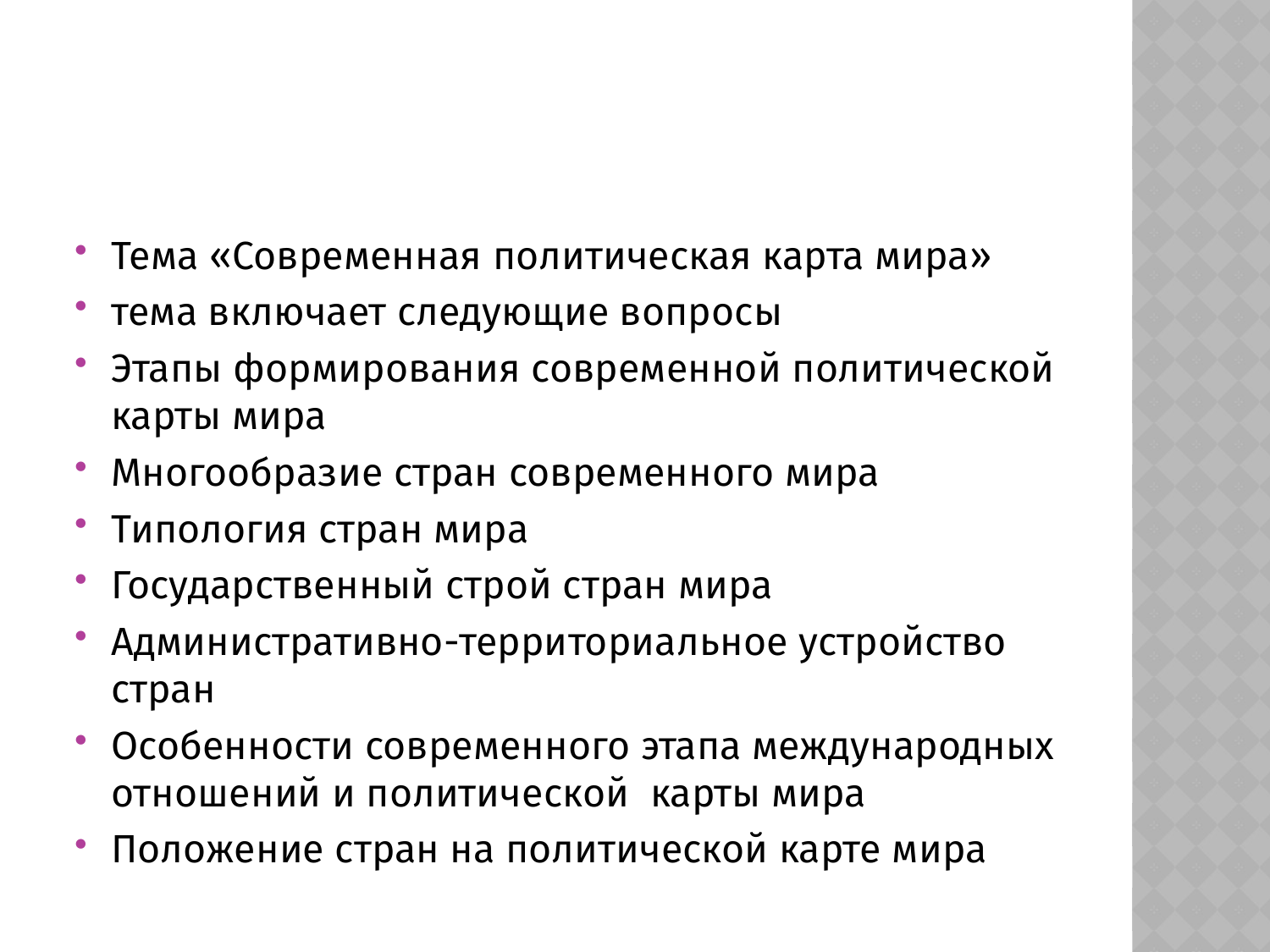

#
Тема «Современная политическая карта мира»
тема включает следующие вопросы
Этапы формирования современной политической карты мира
Многообразие стран современного мира
Типология стран мира
Государственный строй стран мира
Административно-территориальное устройство стран
Особенности современного этапа международных отношений и политической  карты мира
Положение стран на политической карте мира